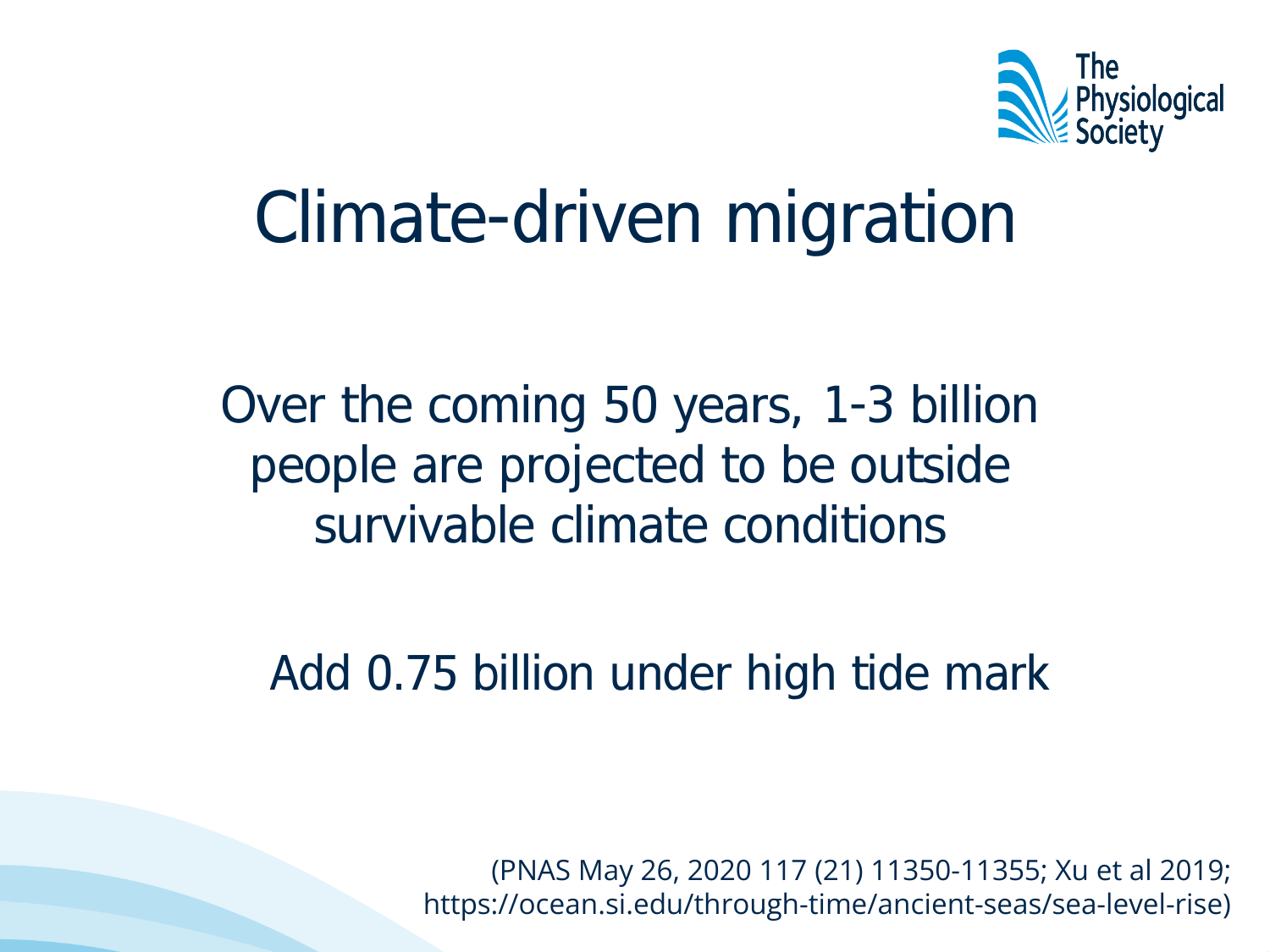

Climate-driven migration
Over the coming 50 years, 1-3 billion people are projected to be outside survivable climate conditions
Add 0.75 billion under high tide mark
(PNAS May 26, 2020 117 (21) 11350-11355; Xu et al 2019;
https://ocean.si.edu/through-time/ancient-seas/sea-level-rise)